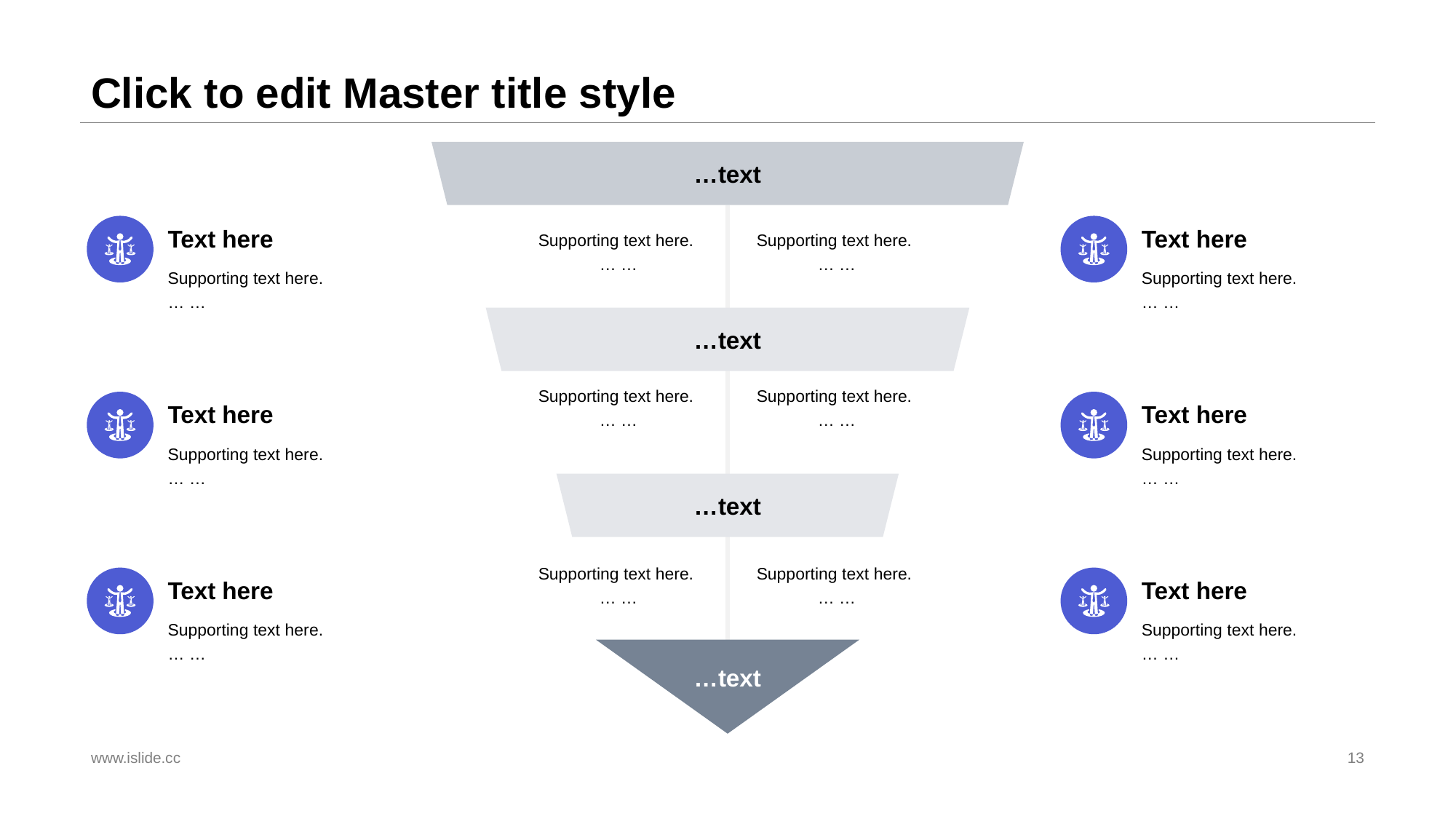

# Click to edit Master title style

…text
Text here
Supporting text here.
… …

Text here
Supporting text here.
… …

Supporting text here.
… …
Supporting text here.
… …

…text
Text here
Supporting text here.
… …

Text here
Supporting text here.
… …

Supporting text here.
… …
Supporting text here.
… …

…text
Text here
Supporting text here.
… …

Text here
Supporting text here.
… …

Supporting text here.
… …
Supporting text here.
… …

…text
www.islide.cc
13